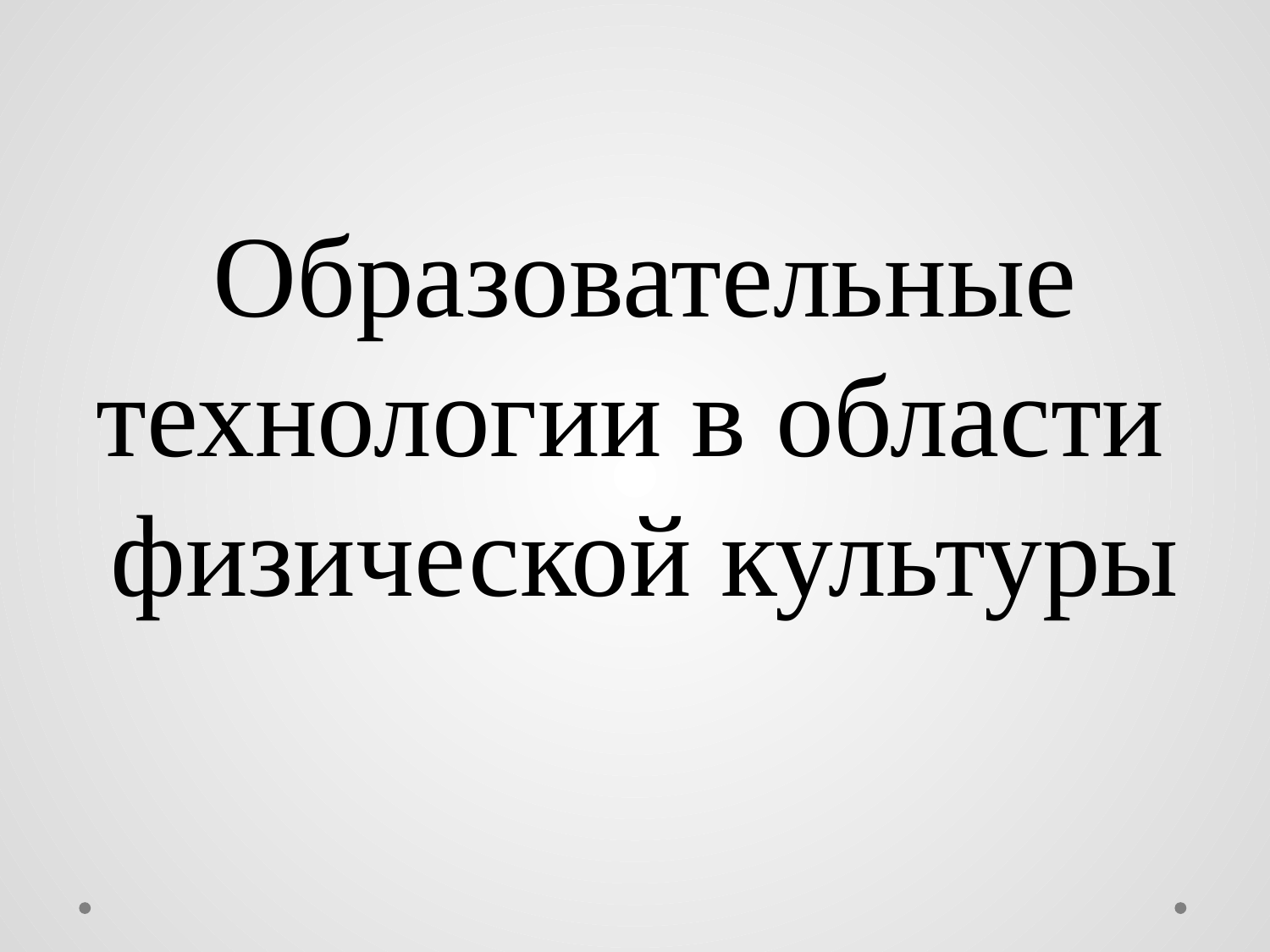

# Образовательные технологии в области физической культуры